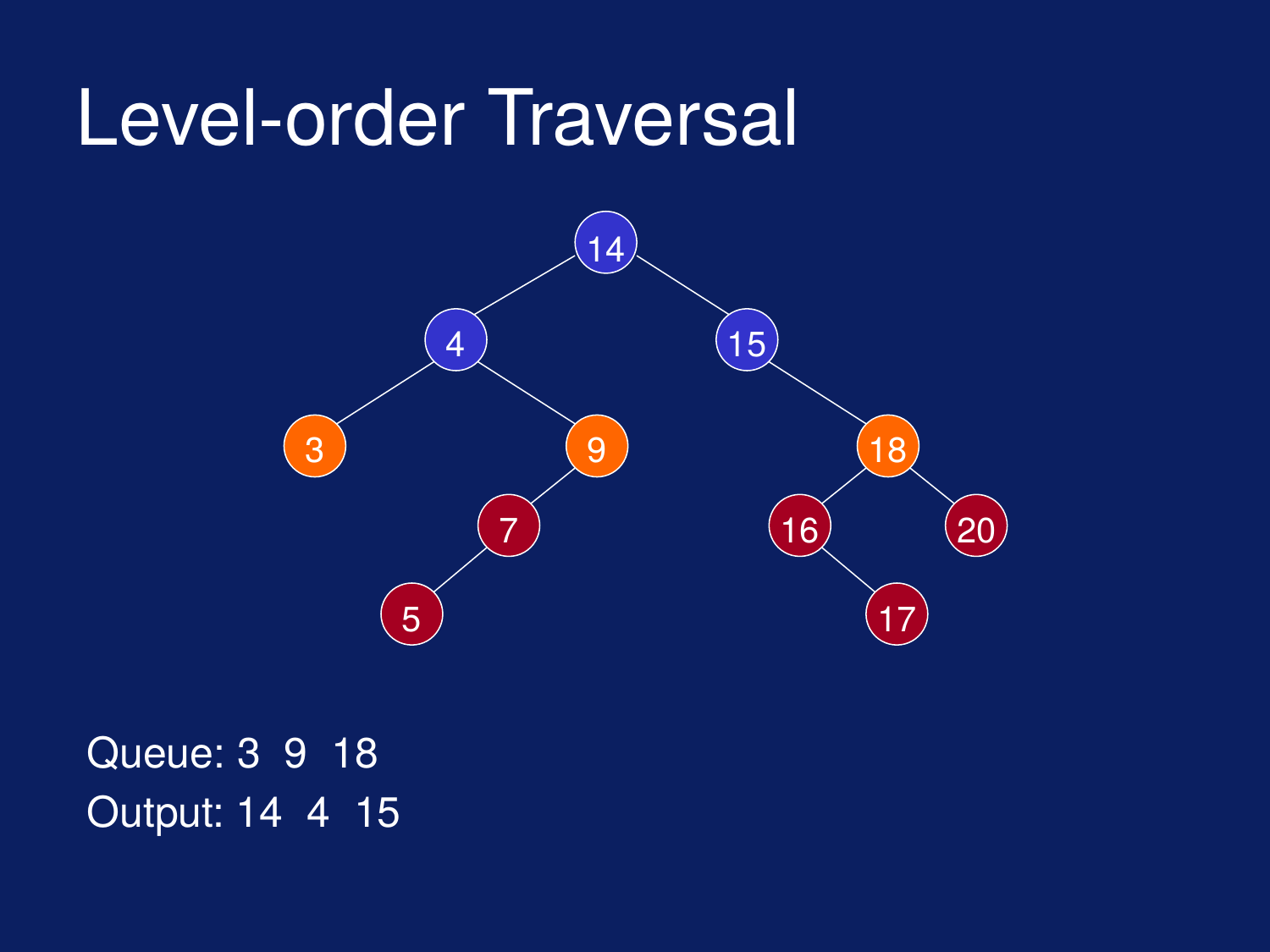

# Level-order Traversal

14

4
15

3
9
18

7
16
20

5
17
Queue: 3  9  18
Output: 14  4  15